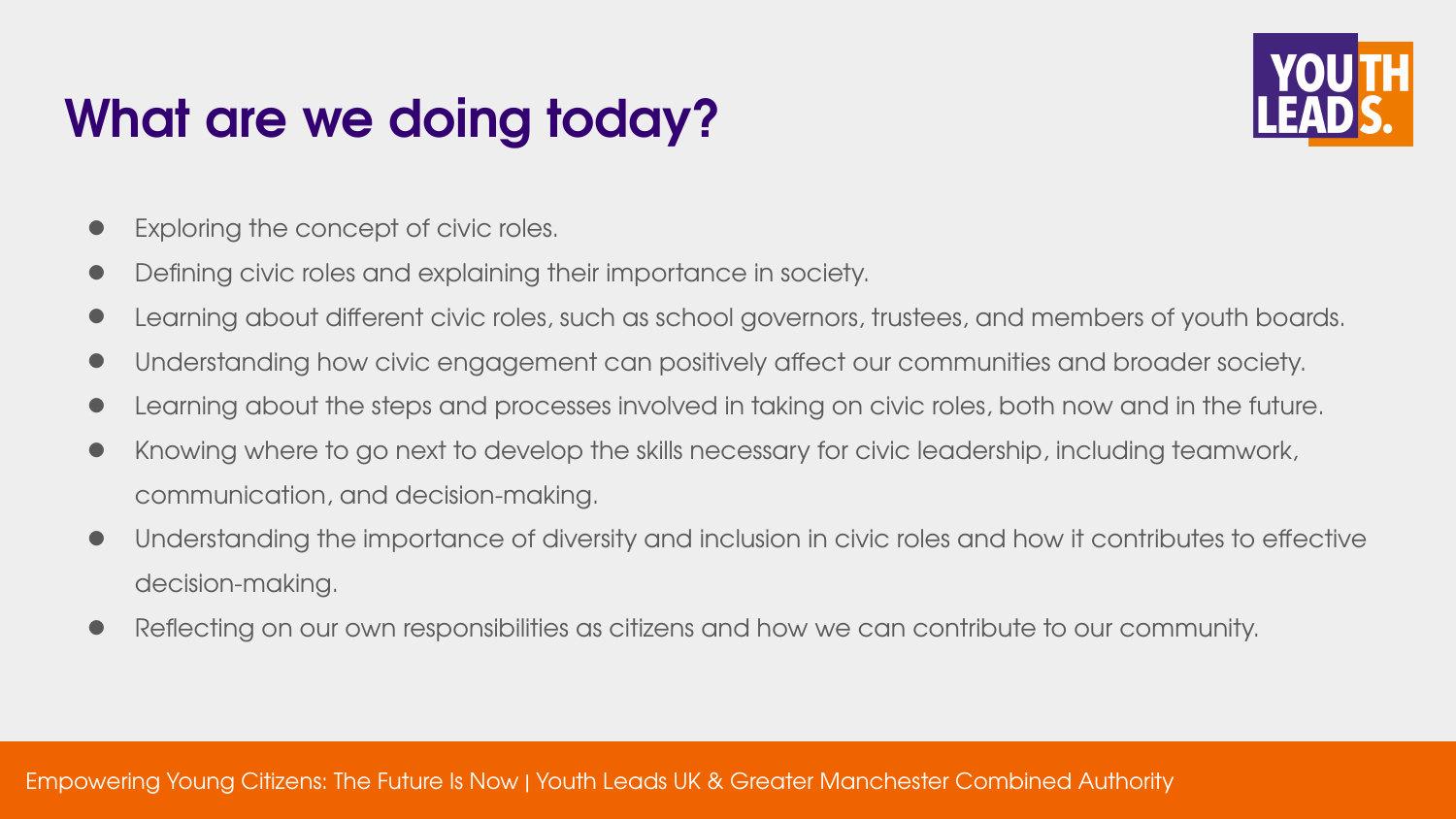

# What are we doing today?
Exploring the concept of civic roles.
Defining civic roles and explaining their importance in society.
Learning about different civic roles, such as school governors, trustees, and members of youth boards.
Understanding how civic engagement can positively affect our communities and broader society.
Learning about the steps and processes involved in taking on civic roles, both now and in the future.
Knowing where to go next to develop the skills necessary for civic leadership, including teamwork, communication, and decision-making.
Understanding the importance of diversity and inclusion in civic roles and how it contributes to effective decision-making.
Reflecting on our own responsibilities as citizens and how we can contribute to our community.